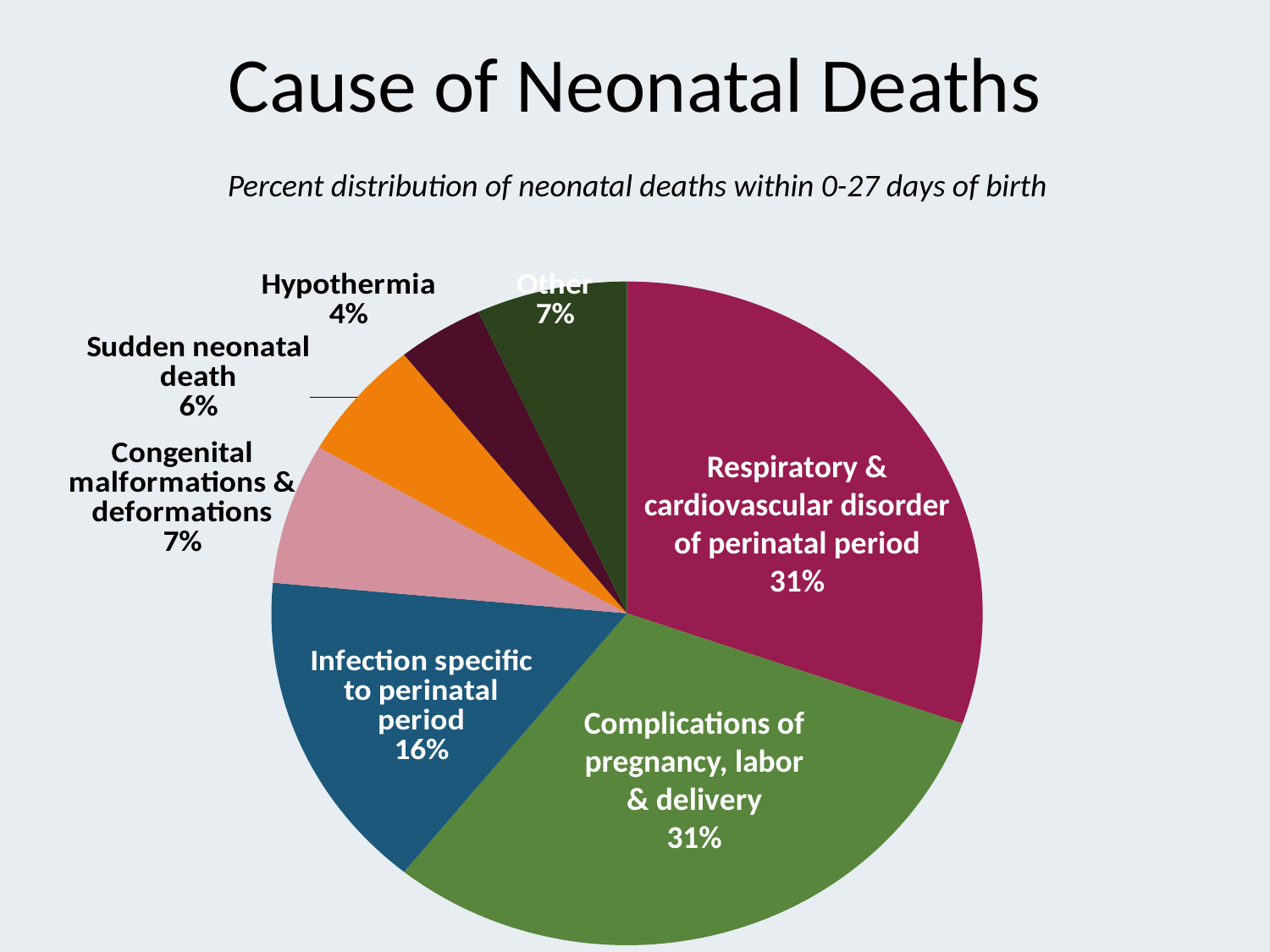

# Cause of Neonatal Deaths
Percent distribution of neonatal deaths within 0-27 days of birth

### Chart

| Category | Series 1 |
|---|---|
| Respiratory & cardiovascular disoder of perinatal period | 31.0 |
| Complications of pregnancy, labor & delivery | 31.0 |
| Infection specific to perinatal period | 16.0 |
| Congenital malformations & deformations | 7.0 |
| Sudden neonatal death | 6.0 |
| Hypothermia | 4.0 |
| Other | 7.0 |
Respiratory & cardiovascular disorder of perinatal period
31%
Complications of pregnancy, labor & delivery
31%